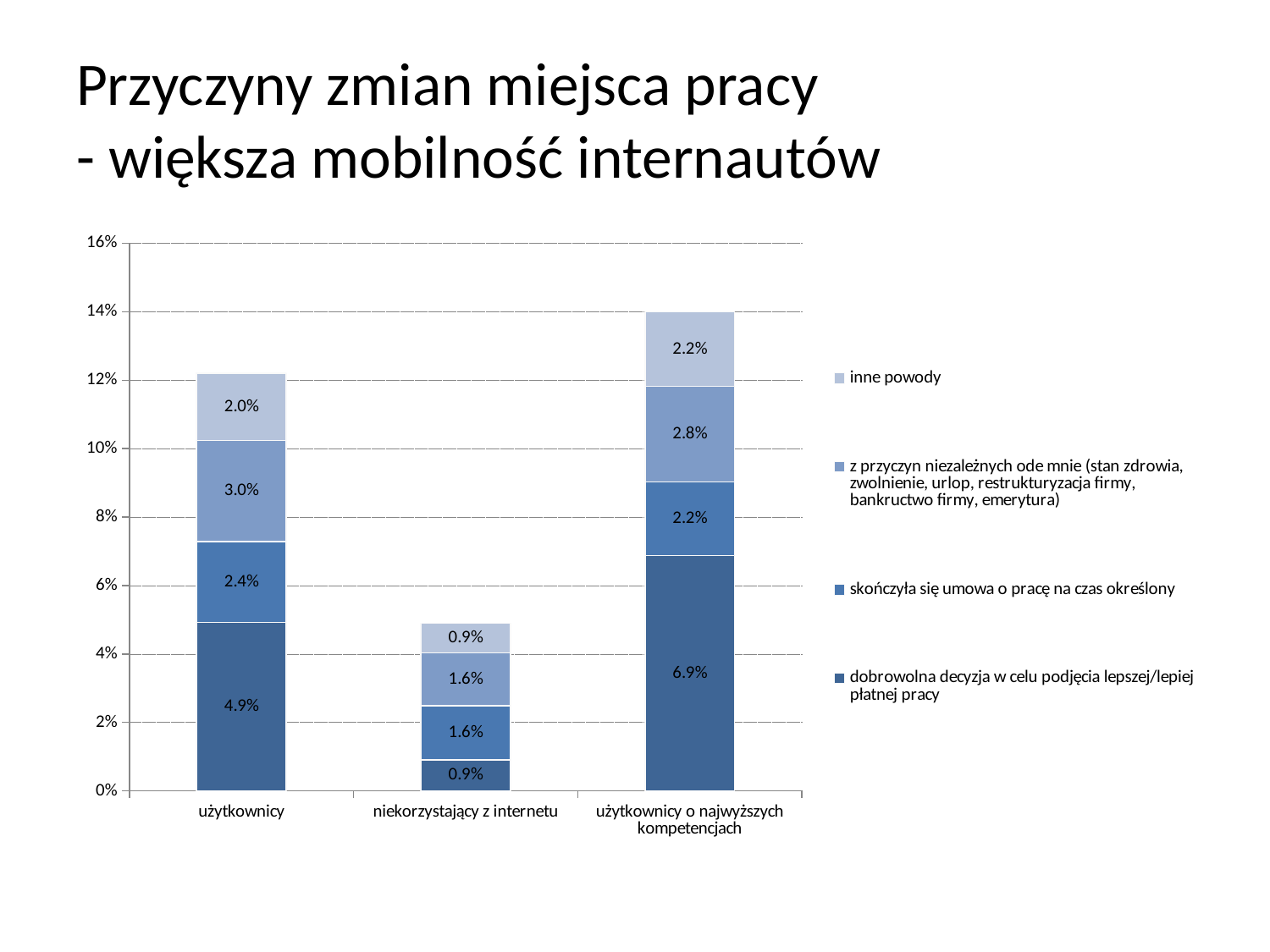

# Przyczyny zmian miejsca pracy - większa mobilność internautów

### Chart

| Category | dobrowolna decyzja w celu podjęcia lepszej/lepiej płatnej pracy | skończyła się umowa o pracę na czas określony | z przyczyn niezależnych ode mnie (stan zdrowia, zwolnienie, urlop, restrukturyzacja firmy, bankructwo firmy, emerytura) | inne powody |
|---|---|---|---|---|
| użytkownicy | 0.04916604431167538 | 0.02364948966890714 | 0.029624097585262636 | 0.019541946726412747 |
| niekorzystający z internetu | 0.009017223910840932 | 0.015805471124620062 | 0.015501519756838906 | 0.008611955420466059 |
| użytkownicy o najwyższych kompetencjach | 0.06875458771715194 | 0.021531685833129435 | 0.027893320283826767 | 0.02177636408123318 |